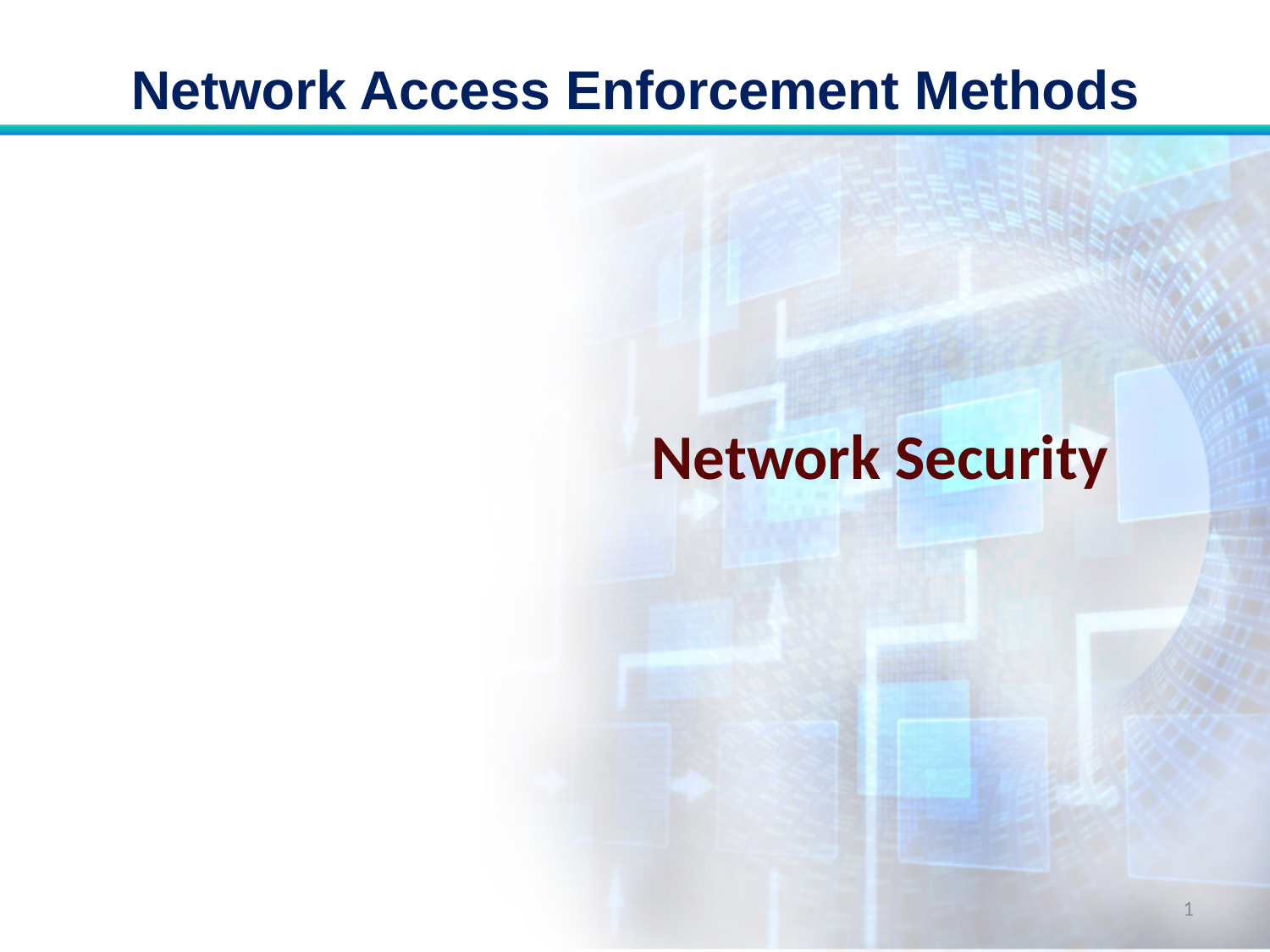

# Network Access Enforcement Methods
Network Security
1